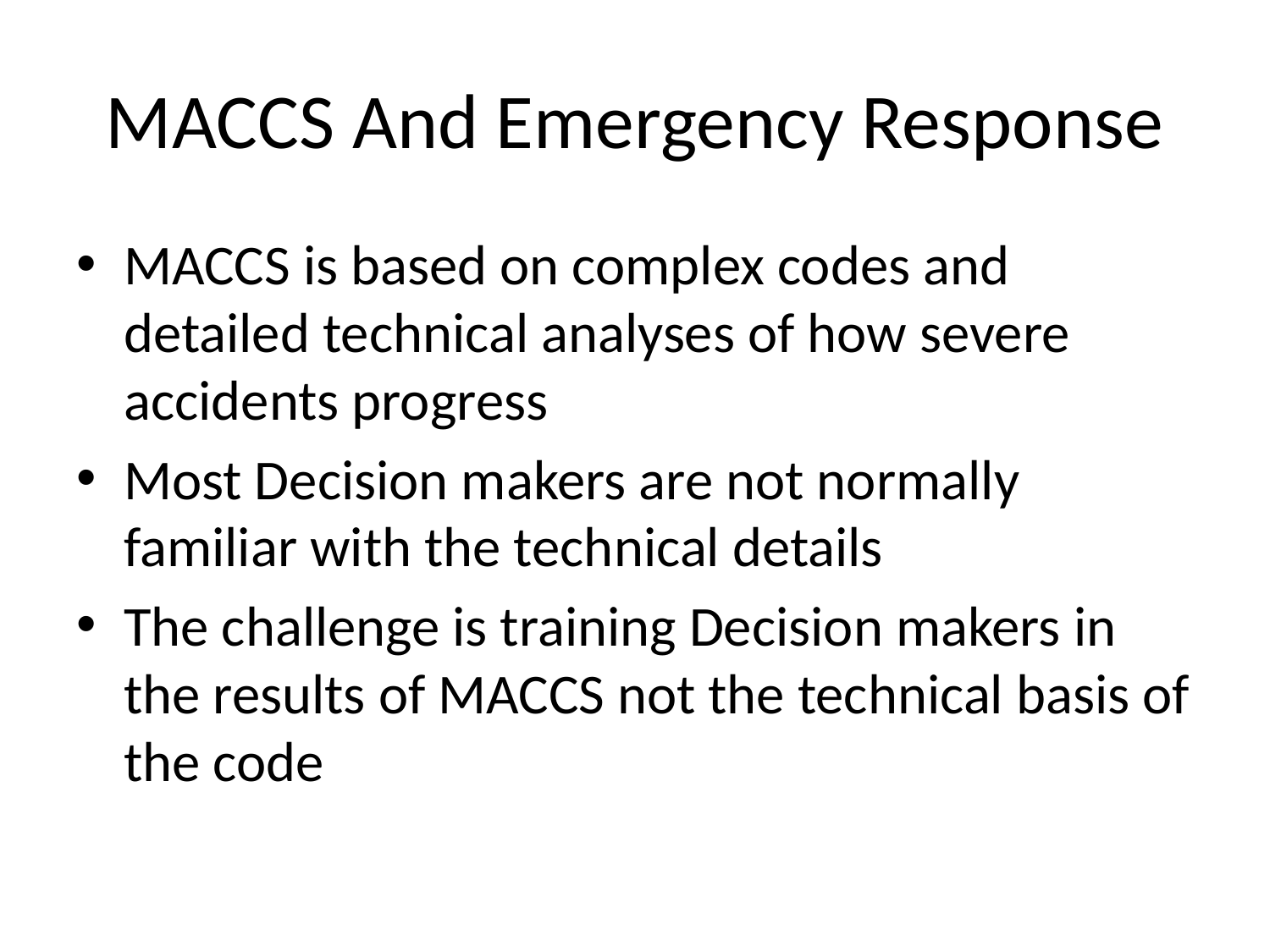

# MACCS And Emergency Response
MACCS is based on complex codes and detailed technical analyses of how severe accidents progress
Most Decision makers are not normally familiar with the technical details
The challenge is training Decision makers in the results of MACCS not the technical basis of the code